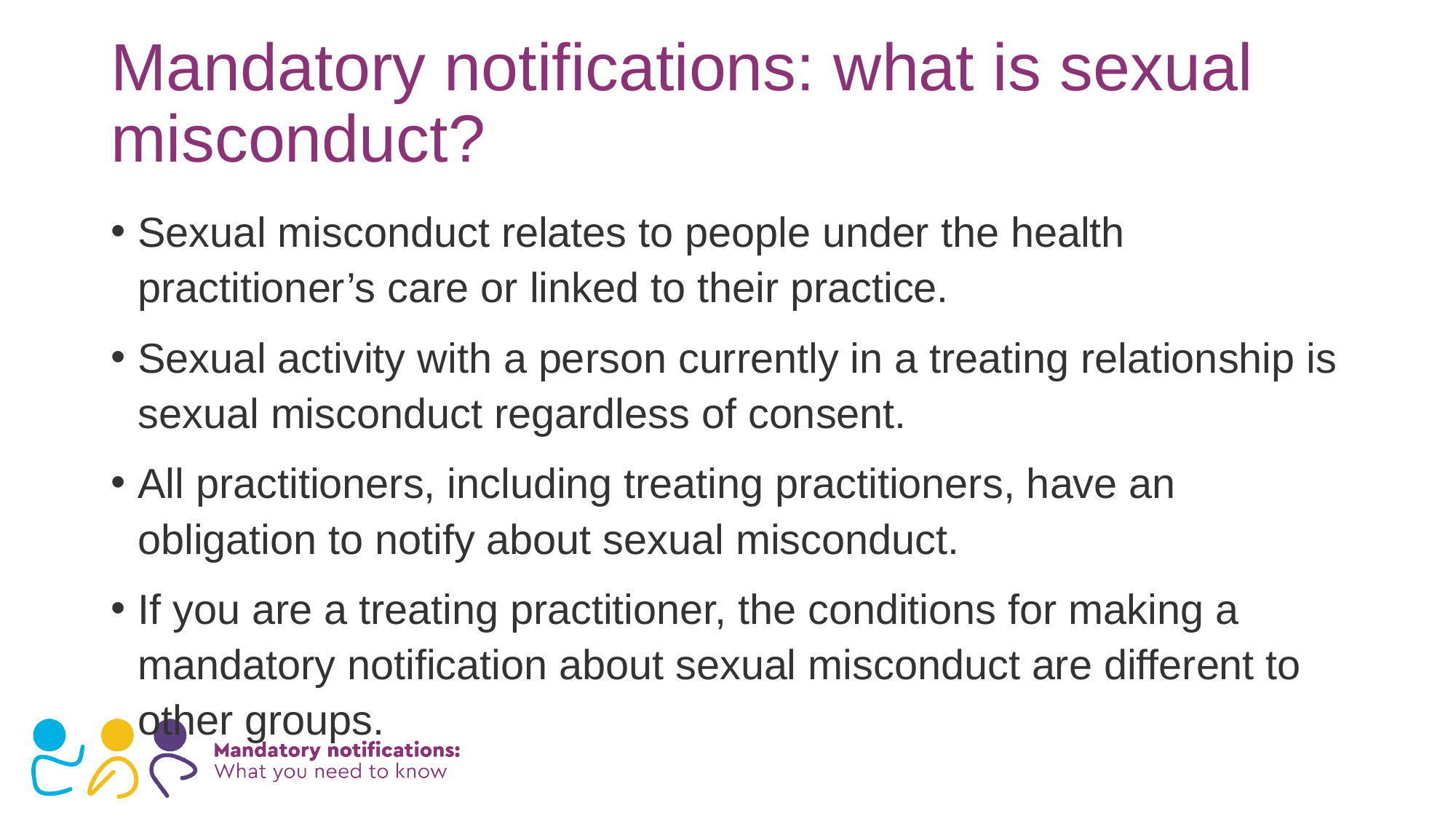

# Mandatory notifications: what is sexual misconduct?
Sexual misconduct relates to people under the health practitioner’s care or linked to their practice.
Sexual activity with a person currently in a treating relationship is sexual misconduct regardless of consent.
All practitioners, including treating practitioners, have an obligation to notify about sexual misconduct.
If you are a treating practitioner, the conditions for making a mandatory notification about sexual misconduct are different to other groups.